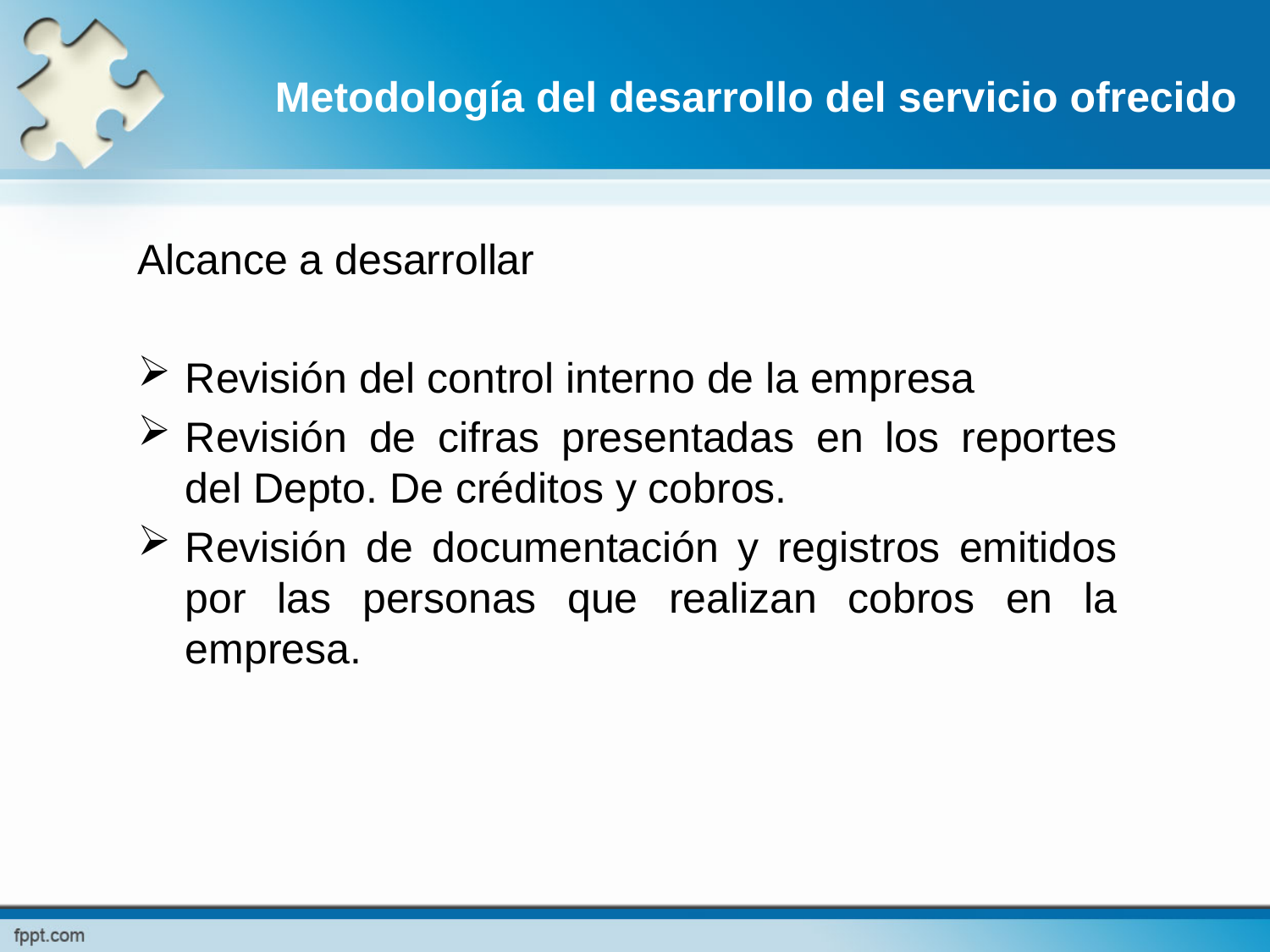

# Metodología del desarrollo del servicio ofrecido
Alcance a desarrollar

Revisión del control interno de la empresa
Revisión de cifras presentadas en los reportes del Depto. De créditos y cobros.
Revisión de documentación y registros emitidos por las personas que realizan cobros en la empresa.